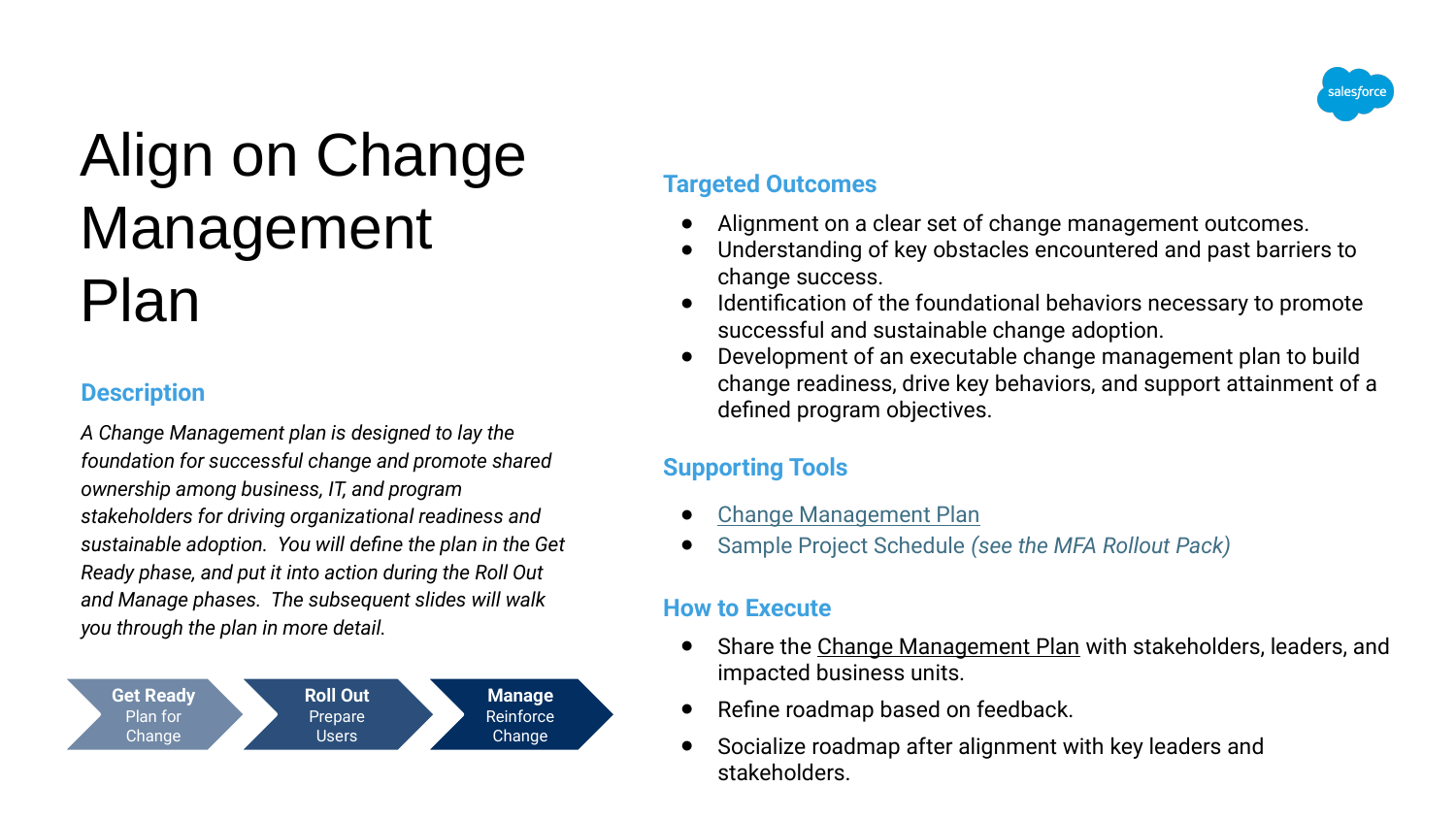

Align on Change Management Plan
Targeted Outcomes
Alignment on a clear set of change management outcomes.
Understanding of key obstacles encountered and past barriers to change success.
Identification of the foundational behaviors necessary to promote successful and sustainable change adoption.
Development of an executable change management plan to build change readiness, drive key behaviors, and support attainment of a defined program objectives.

Supporting Tools
Change Management Plan
Sample Project Schedule (see the MFA Rollout Pack)

How to Execute
Share the Change Management Plan with stakeholders, leaders, and impacted business units.
Refine roadmap based on feedback.
Socialize roadmap after alignment with key leaders and stakeholders.
# Description
A Change Management plan is designed to lay the foundation for successful change and promote shared ownership among business, IT, and program stakeholders for driving organizational readiness and sustainable adoption.  You will define the plan in the Get Ready phase, and put it into action during the Roll Out and Manage phases.  The subsequent slides will walk you through the plan in more detail.
Get Ready
Plan for Change
Roll Out
Prepare Users
Manage
Reinforce Change